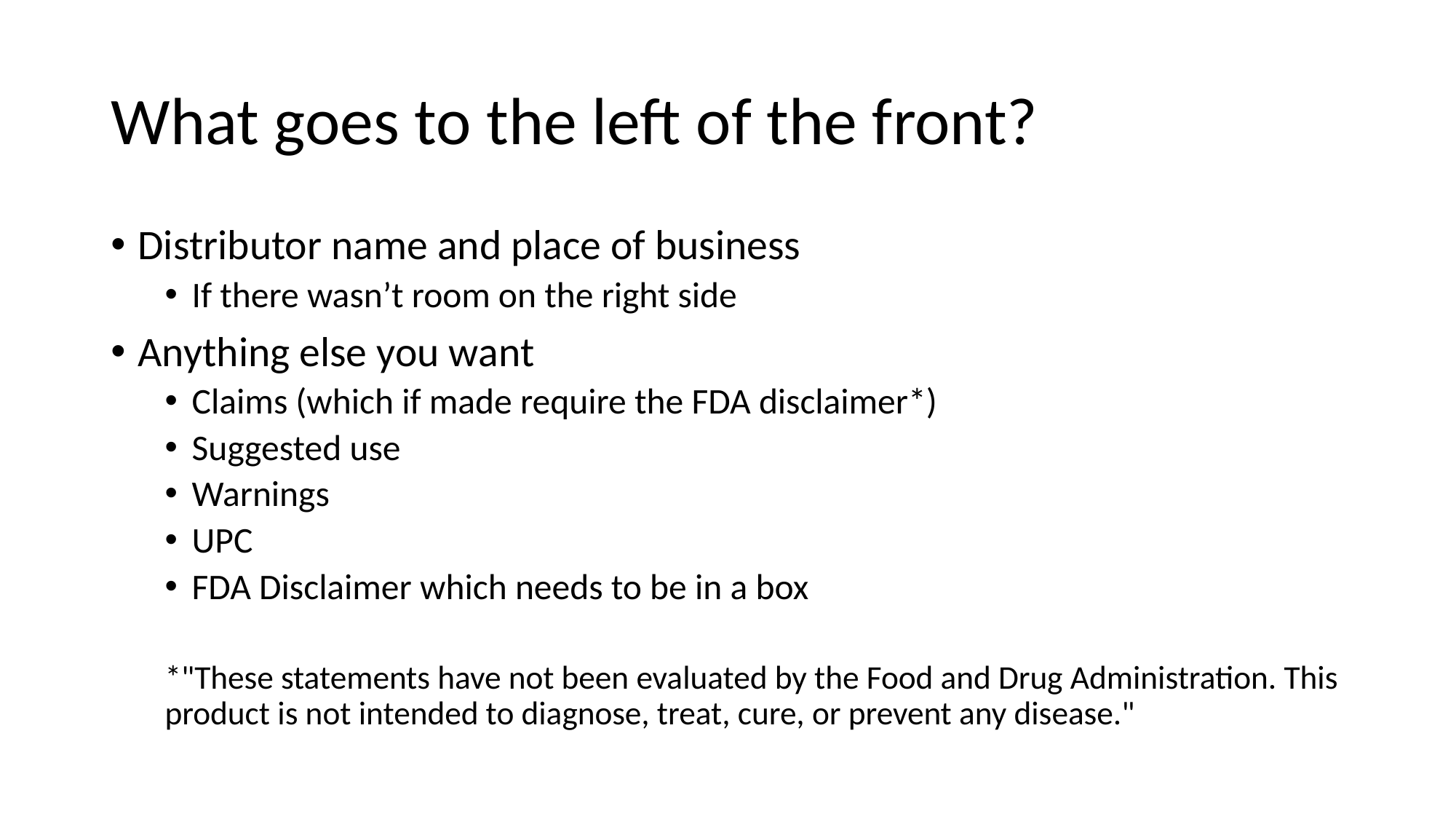

# What goes to the left of the front?
Distributor name and place of business
If there wasn’t room on the right side
Anything else you want
Claims (which if made require the FDA disclaimer*)
Suggested use
Warnings
UPC
FDA Disclaimer which needs to be in a box

*"These statements have not been evaluated by the Food and Drug Administration. This product is not intended to diagnose, treat, cure, or prevent any disease."